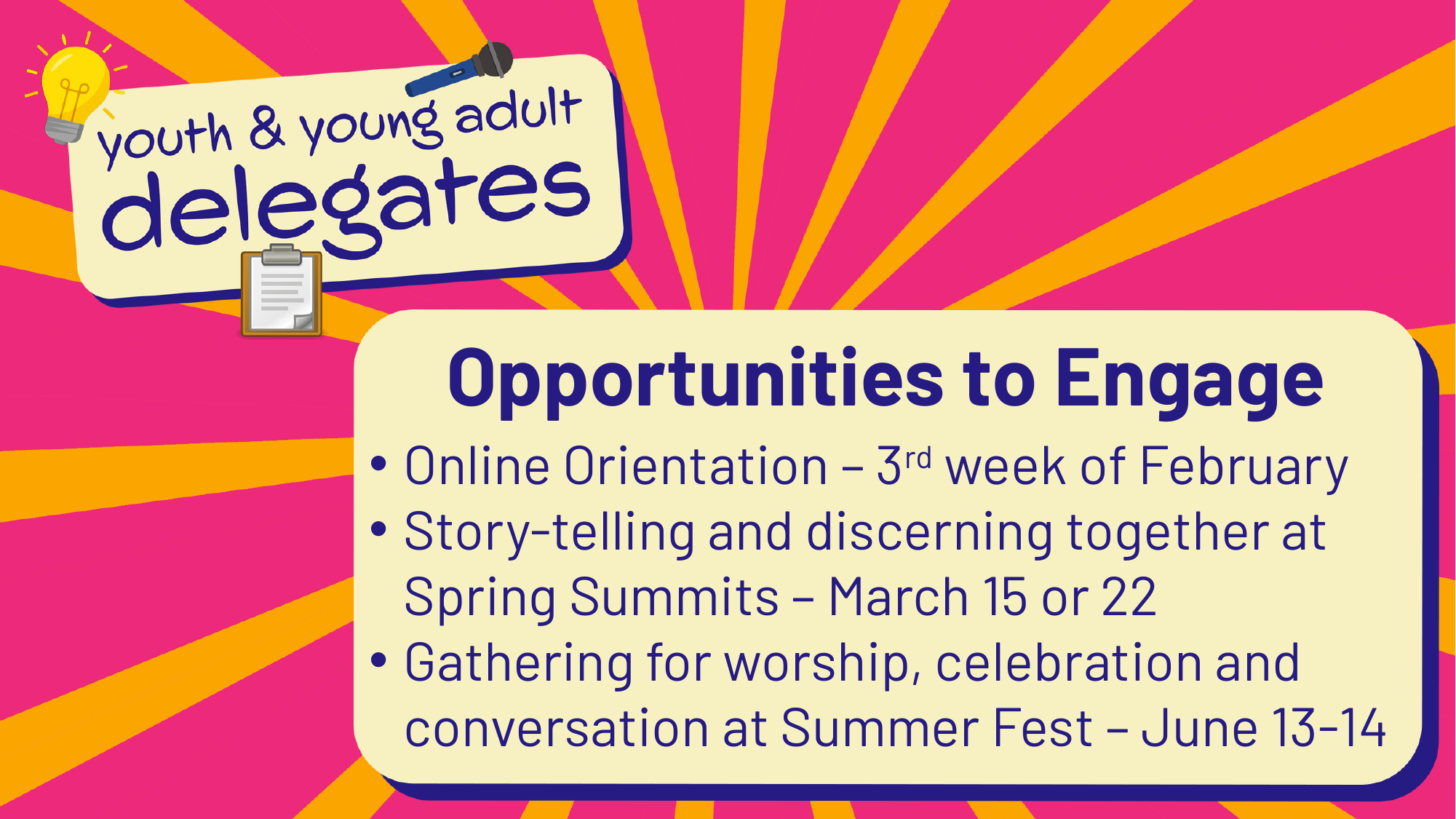

Opportunities to Engage
Online Orientation – 3rd week of February
Story-telling and discerning together at Spring Summits – March 15 or 22
Gathering for worship, celebration and conversation at Summer Fest – June 13-14